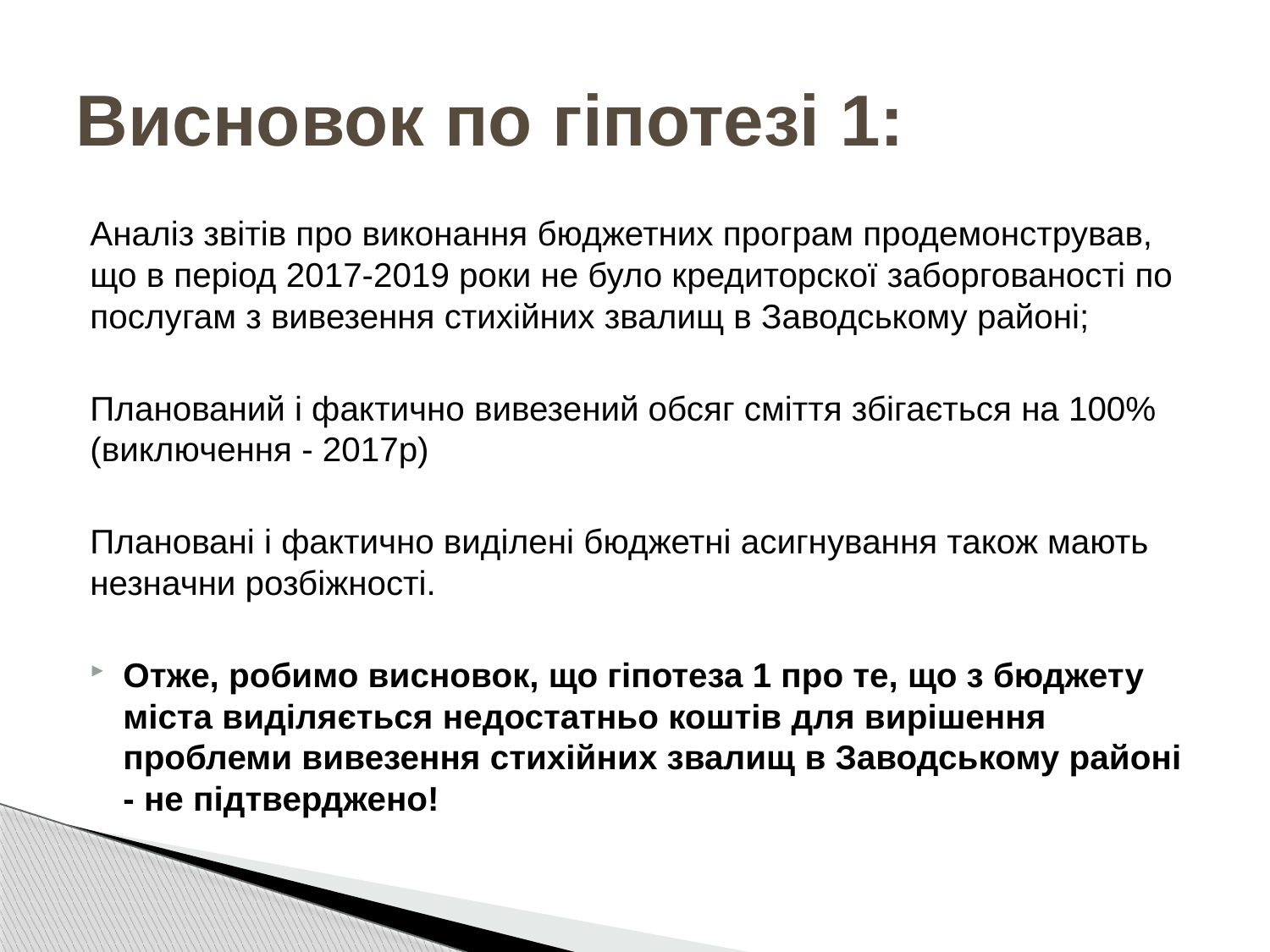

# Висновок по гіпотезі 1:
Аналіз звітів про виконання бюджетних програм продемонстрував, що в період 2017-2019 роки не було кредиторскої заборгованості по послугам з вивезення стихійних звалищ в Заводському районі;

Планований і фактично вивезений обсяг сміття збігається на 100% (виключення - 2017р)

Плановані і фактично виділені бюджетні асигнування також мають незначни розбіжності.

Отже, робимо висновок, що гіпотеза 1 про те, що з бюджету міста виділяється недостатньо коштів для вирішення проблеми вивезення стихійних звалищ в Заводському районі - не підтверджено!